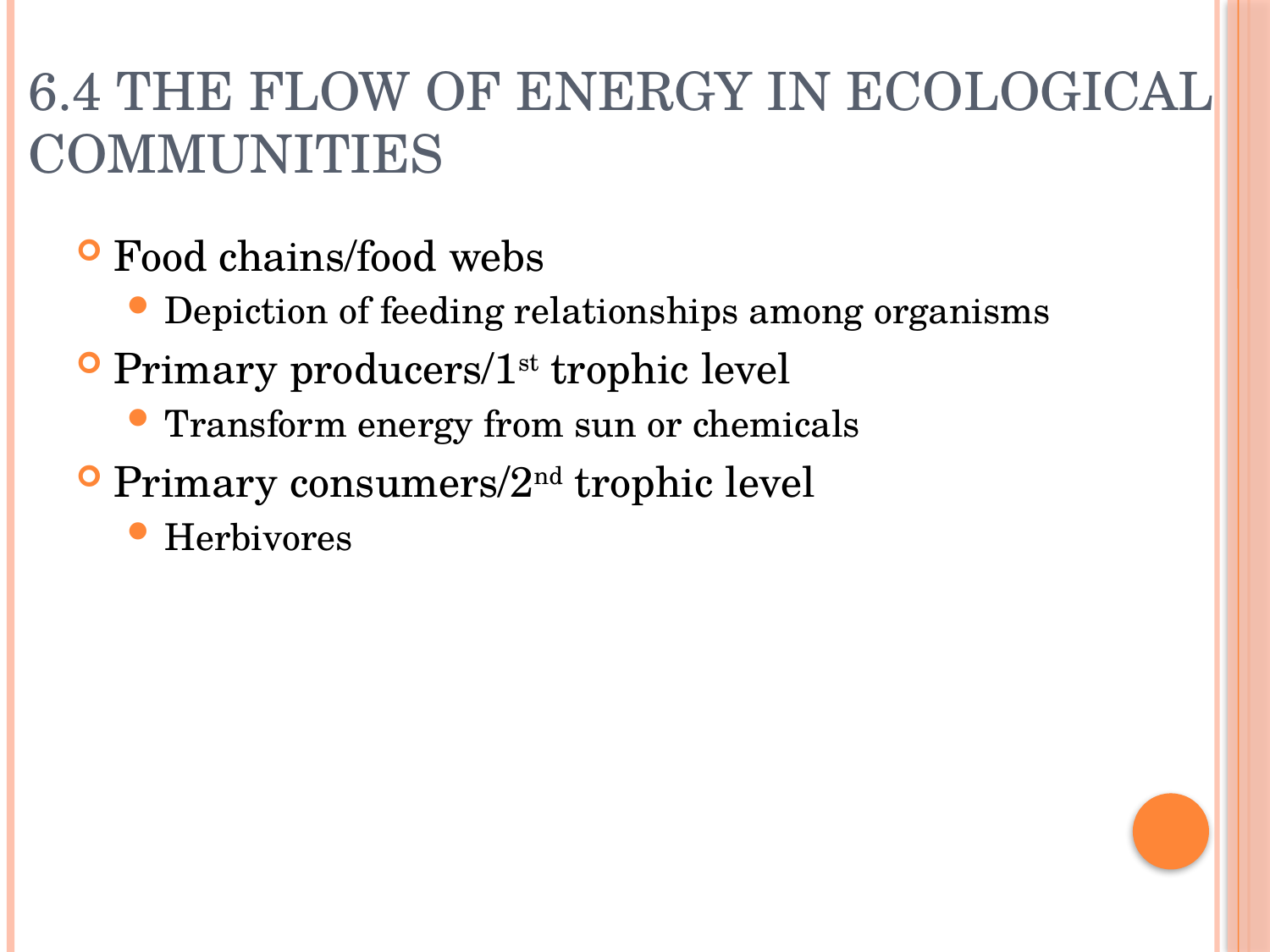

# 6.4 The Flow of Energy in Ecological Communities
Food chains/food webs
Depiction of feeding relationships among organisms
Primary producers/1st trophic level
Transform energy from sun or chemicals
Primary consumers/2nd trophic level
Herbivores